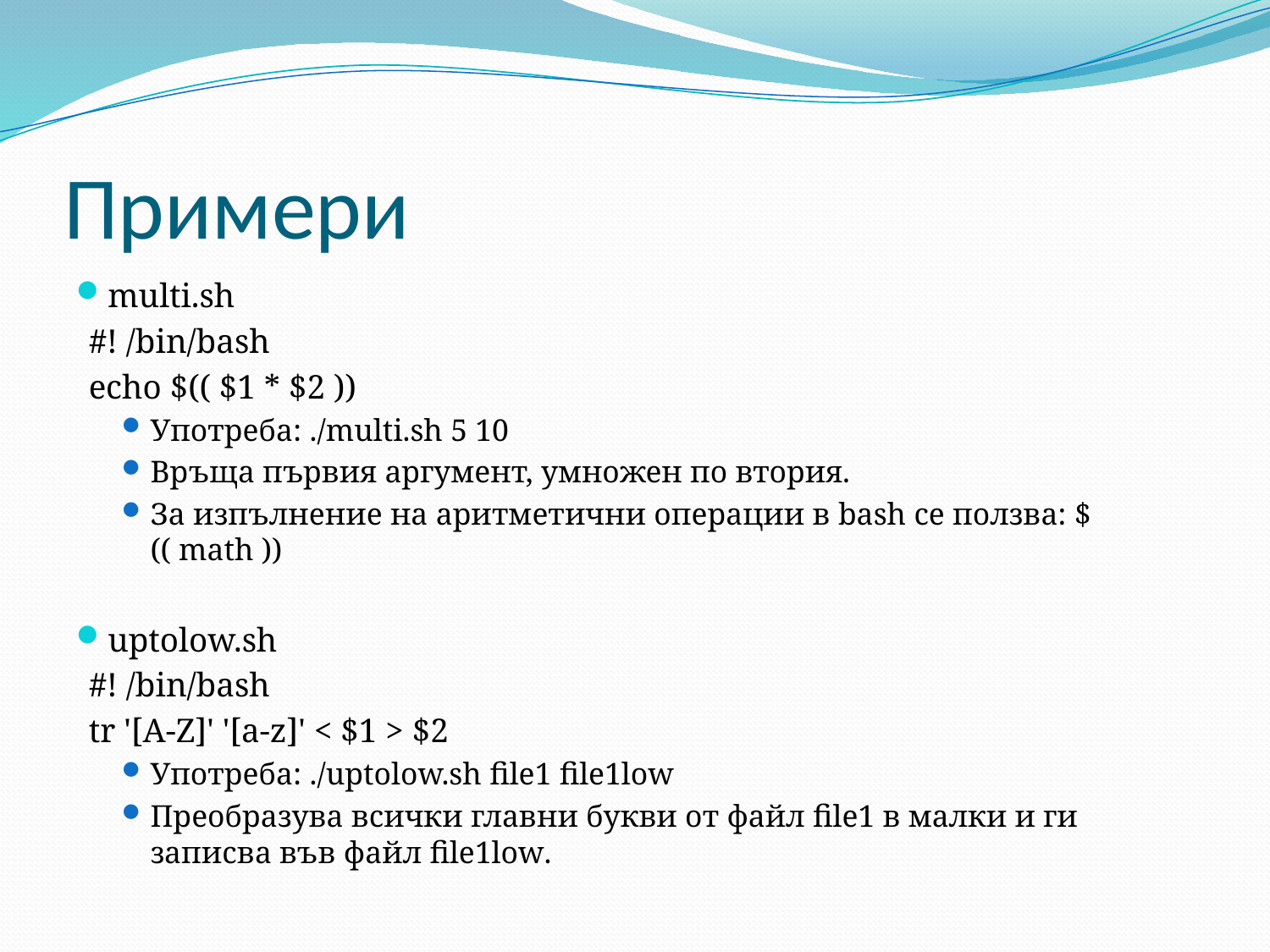

# Примери
multi.sh
#! /bin/bash
echo $(( $1 * $2 ))
Употреба: ./multi.sh 5 10
Връща първия аргумент, умножен по втория.
За изпълнение на аритметични операции в bash се ползва: $(( math ))

uptolow.sh
#! /bin/bash
tr '[A-Z]' '[a-z]' < $1 > $2
Употреба: ./uptolow.sh file1 file1low
Преобразува всички главни букви от файл file1 в малки и ги записва във файл file1low.